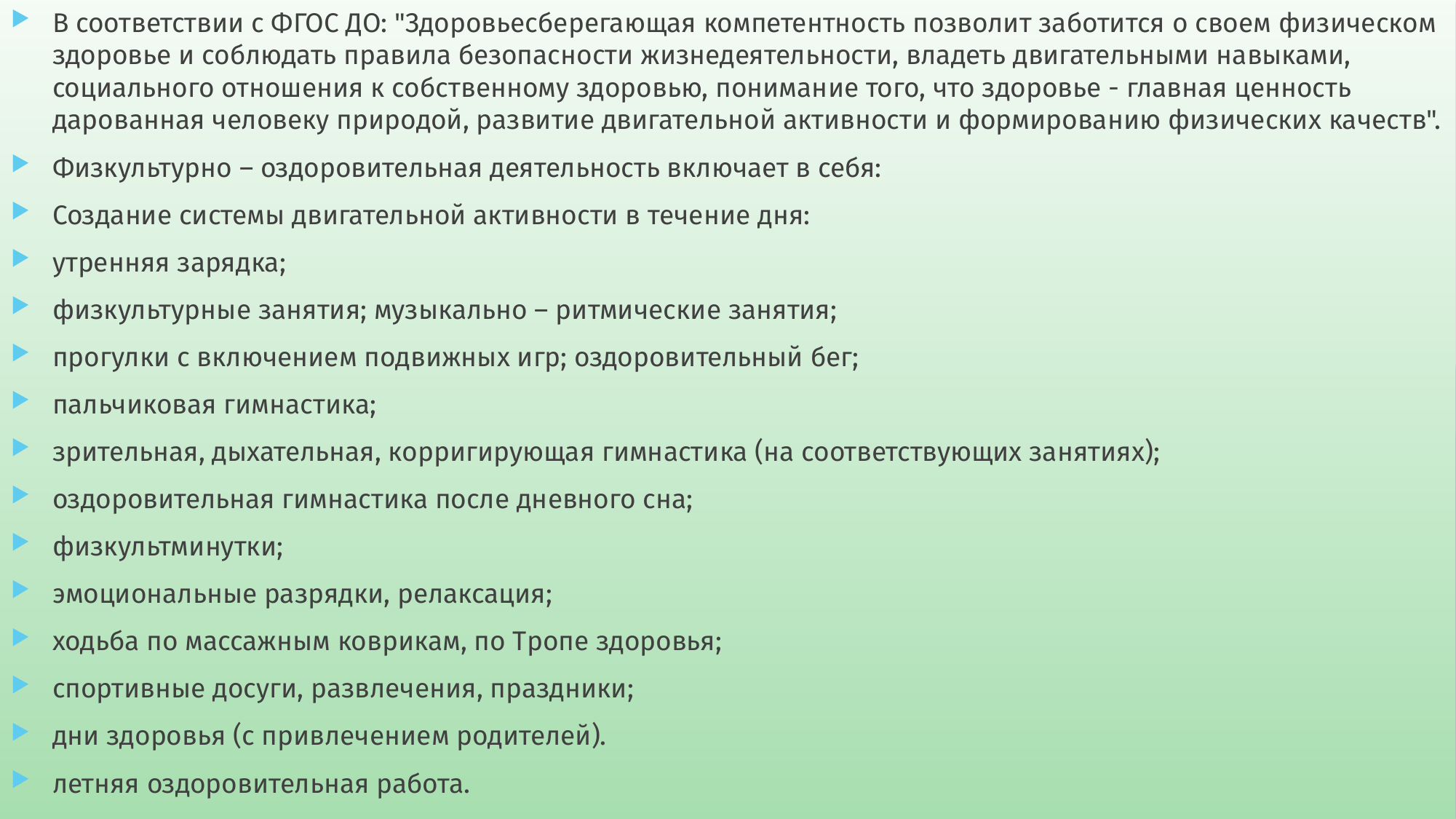

В соответствии с ФГОС ДО: "Здоровьесберегающая компетентность позволит заботится о своем физическом здоровье и соблюдать правила безопасности жизнедеятельности, владеть двигательными навыками, социального отношения к собственному здоровью, понимание того, что здоровье - главная ценность дарованная человеку природой, развитие двигательной активности и формированию физических качеств".
Физкультурно – оздоровительная деятельность включает в себя:
Создание системы двигательной активности в течение дня:
утренняя зарядка;
физкультурные занятия; музыкально – ритмические занятия;
прогулки с включением подвижных игр; оздоровительный бег;
пальчиковая гимнастика;
зрительная, дыхательная, корригирующая гимнастика (на соответствующих занятиях);
оздоровительная гимнастика после дневного сна;
физкультминутки;
эмоциональные разрядки, релаксация;
ходьба по массажным коврикам, по Тропе здоровья;
спортивные досуги, развлечения, праздники;
дни здоровья (с привлечением родителей).
летняя оздоровительная работа.